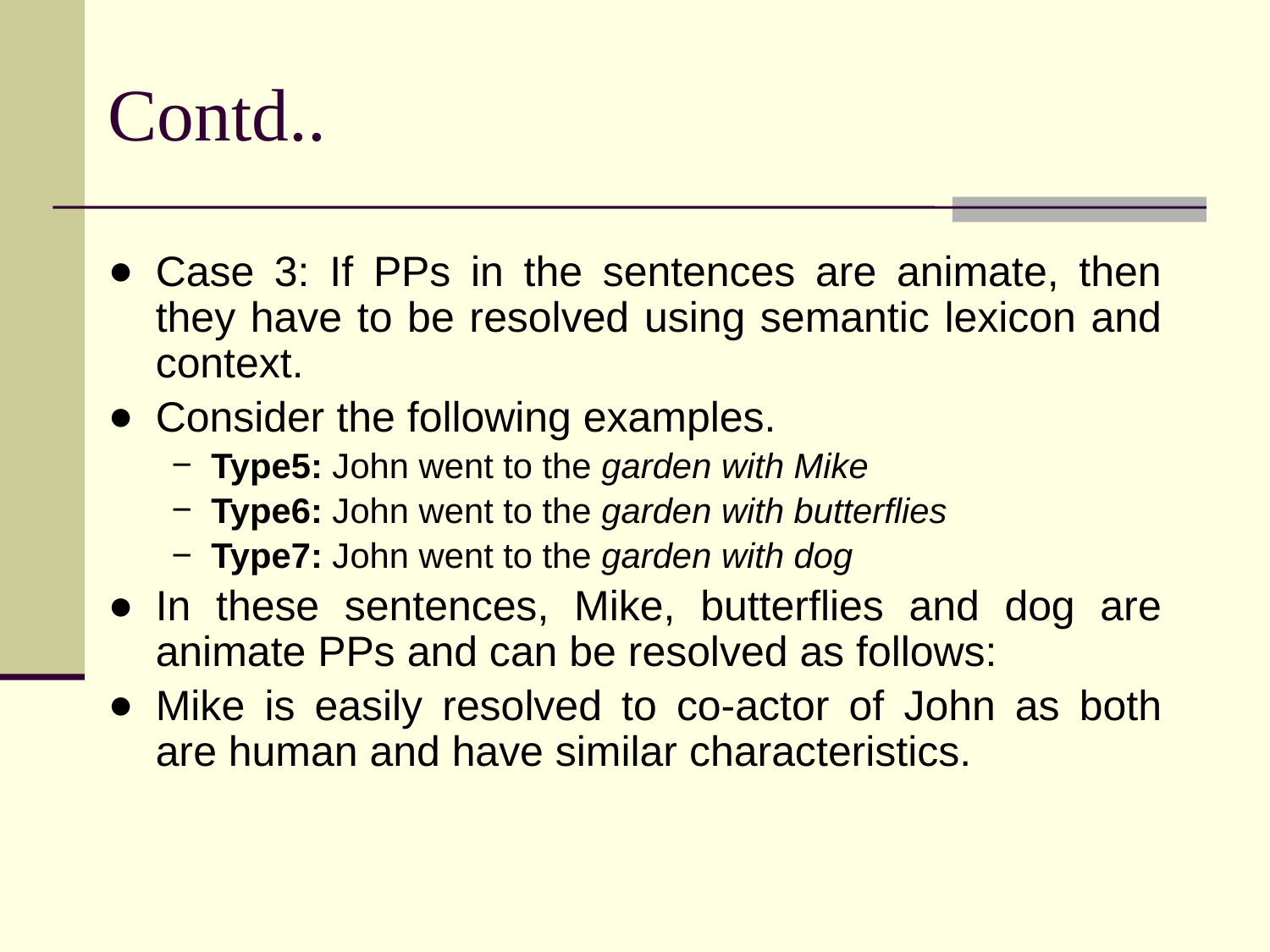

# Contd..
Case 3: If PPs in the sentences are animate, then they have to be resolved using semantic lexicon and context.
Consider the following examples.
Type5: John went to the garden with Mike
Type6: John went to the garden with butterflies
Type7: John went to the garden with dog
In these sentences, Mike, butterflies and dog are animate PPs and can be resolved as follows:
Mike is easily resolved to co-actor of John as both are human and have similar characteristics.